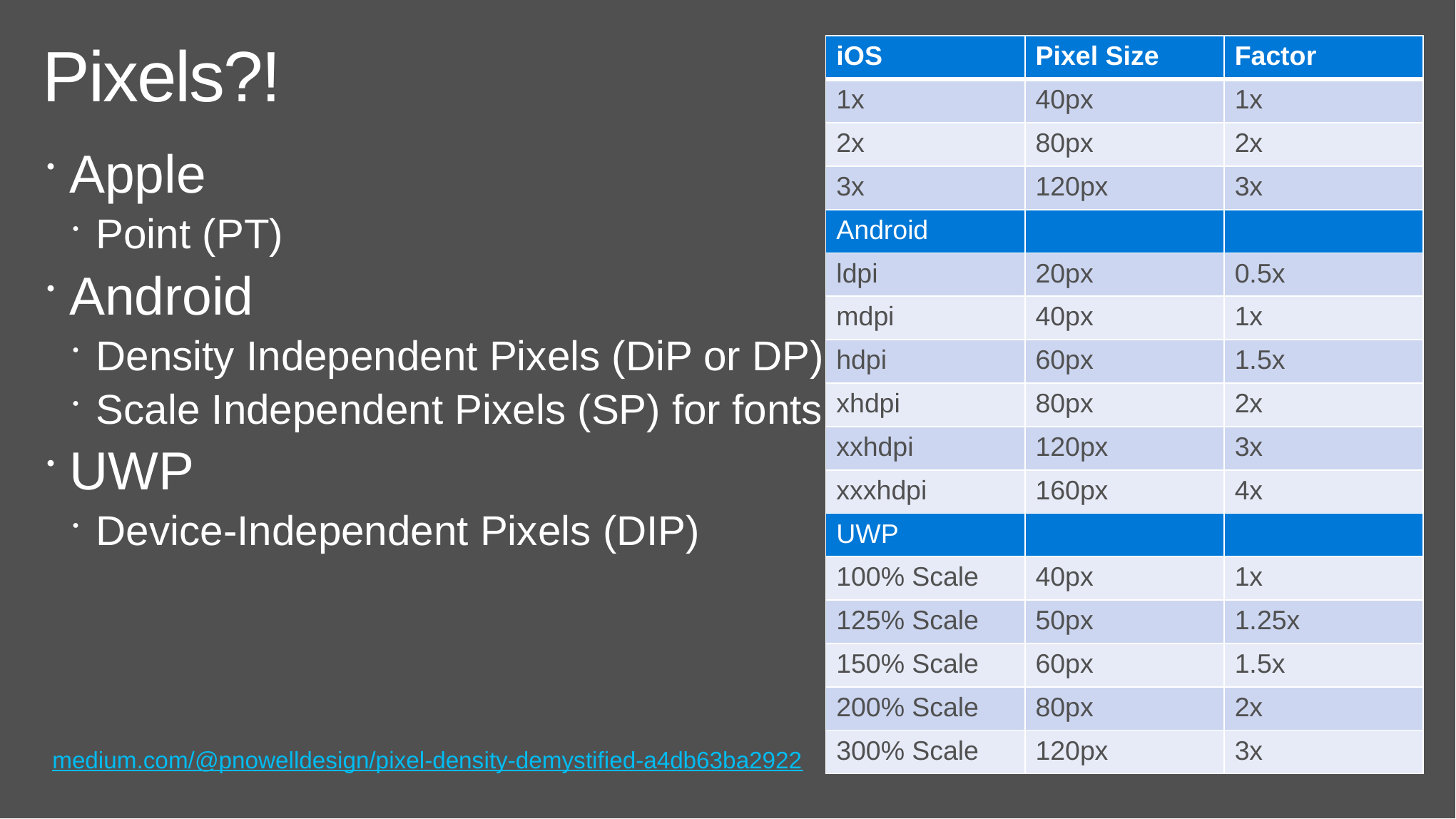

Pixels?!
| iOS | Pixel Size | Factor |
| --- | --- | --- |
| 1x | 40px | 1x |
| 2x | 80px | 2x |
| 3x | 120px | 3x |
| Android |  |  |
| ldpi | 20px | 0.5x |
| mdpi | 40px | 1x |
| hdpi | 60px | 1.5x |
| xhdpi | 80px | 2x |
| xxhdpi | 120px | 3x |
| xxxhdpi | 160px | 4x |
| UWP |  |  |
| 100% Scale | 40px | 1x |
| 125% Scale | 50px | 1.25x |
| 150% Scale | 60px | 1.5x |
| 200% Scale | 80px | 2x |
| 300% Scale | 120px | 3x |
Apple
Point (PT)
Android
Density Independent Pixels (DiP or DP)
Scale Independent Pixels (SP) for fonts
UWP
Device-Independent Pixels (DIP)
medium.com/@pnowelldesign/pixel-density-demystified-a4db63ba2922